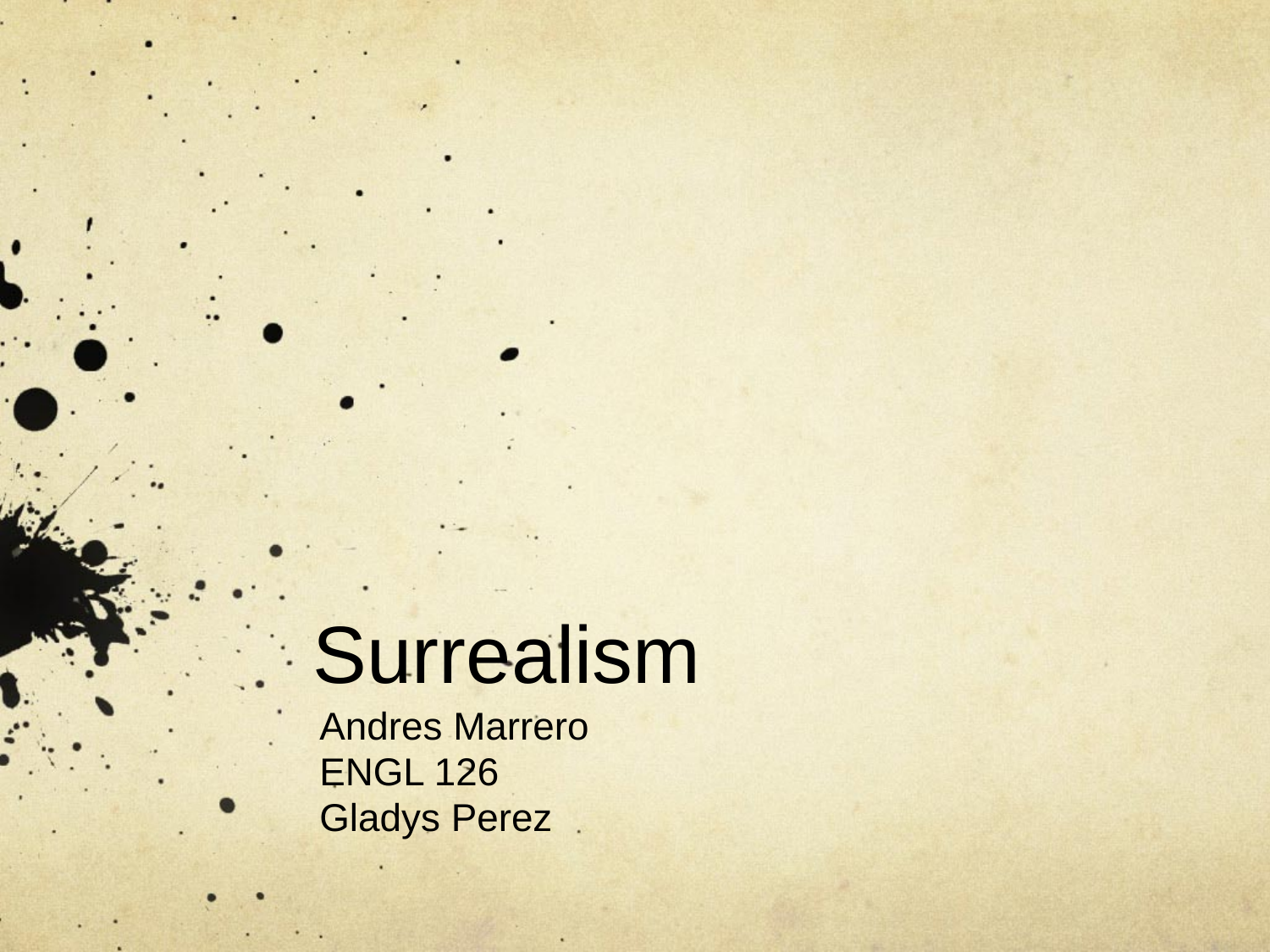

# Surrealism
Andres Marrero
ENGL 126
Gladys Perez